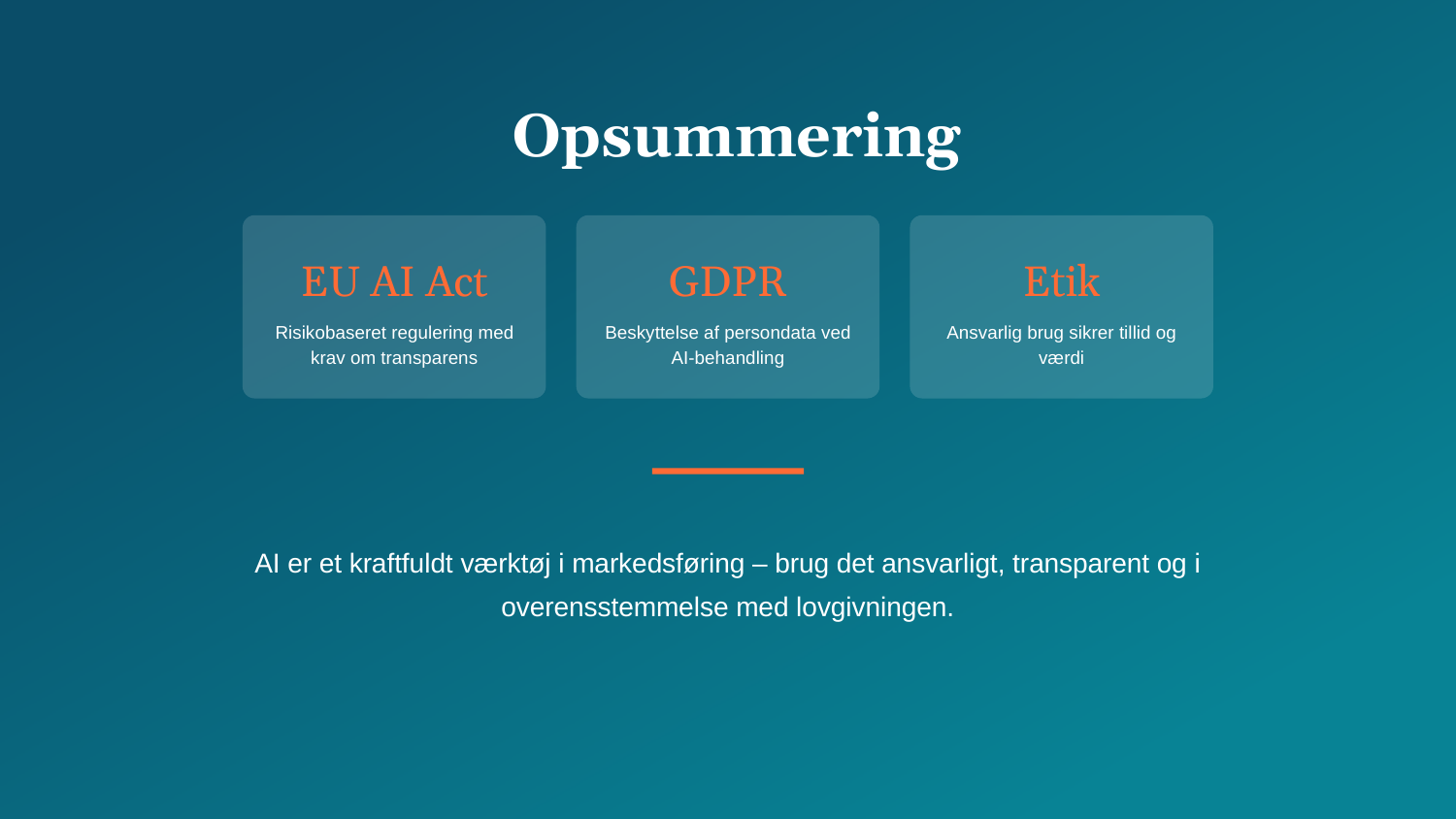

Opsummering

EU AI Act
GDPR
Etik
Risikobaseret regulering med krav om transparens
Beskyttelse af persondata ved AI-behandling
Ansvarlig brug sikrer tillid og værdi

AI er et kraftfuldt værktøj i markedsføring – brug det ansvarligt, transparent og i overensstemmelse med lovgivningen.